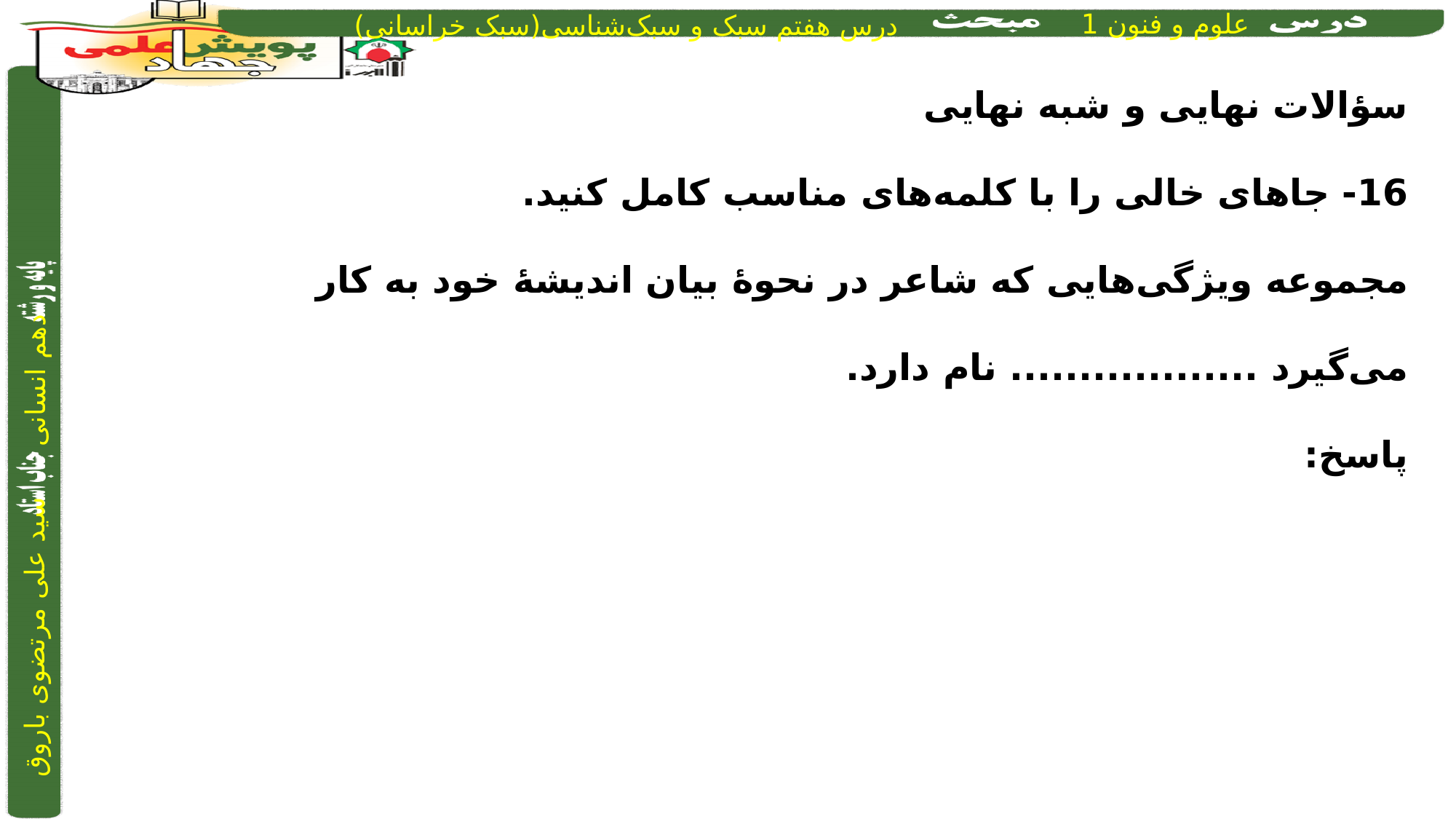

سؤالات نهایی و شبه نهایی
16- جاهای خالی را با کلمه‌های مناسب کامل کنید.
مجموعه ویژگی‌هایی که شاعر در نحوۀ بیان اندیشۀ خود به کار می‌گیرد .................. نام دارد.
پاسخ: